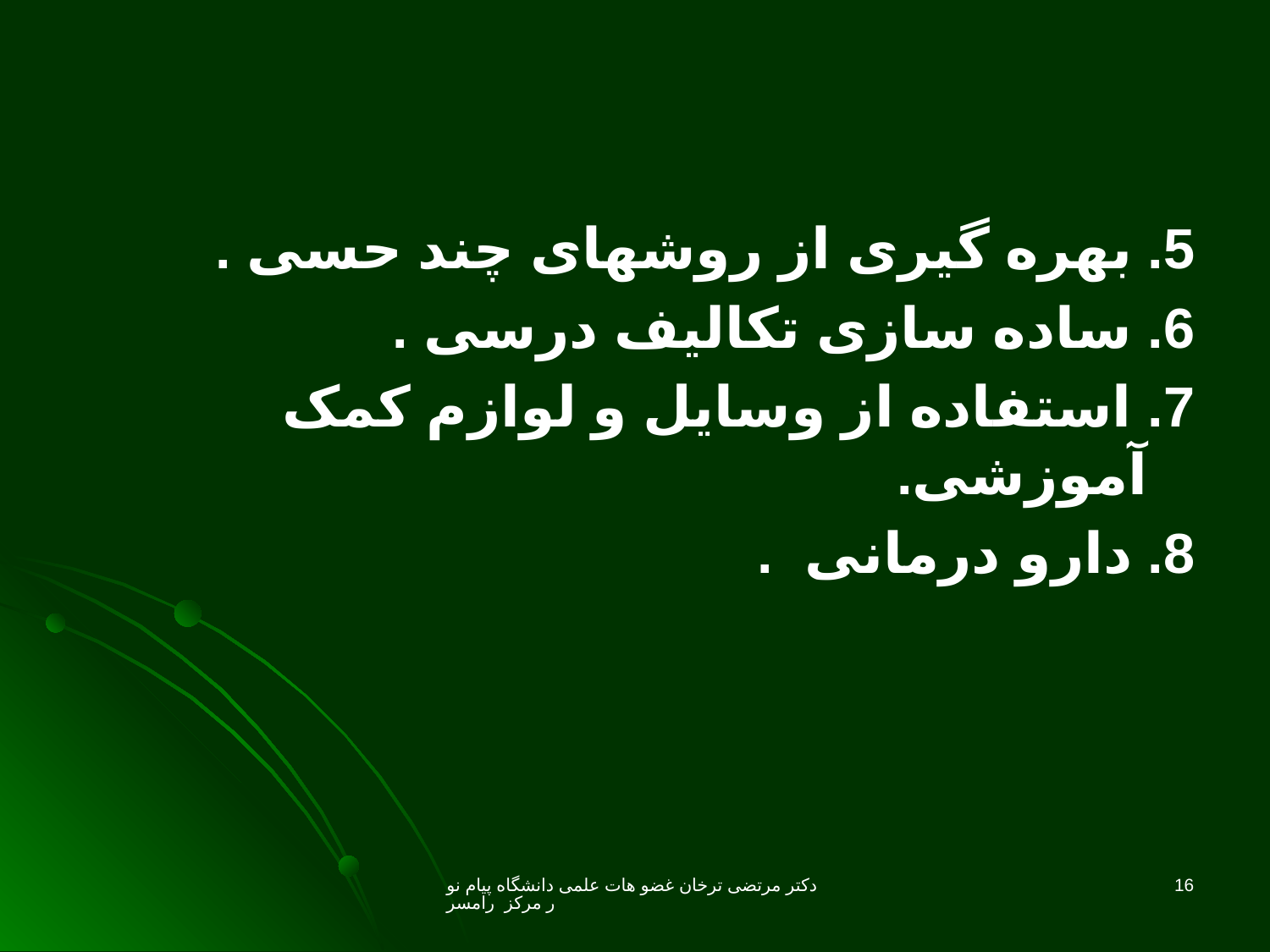

5. بهره گیری از روشهای چند حسی .
6. ساده سازی تکالیف درسی .
7. استفاده از وسایل و لوازم کمک آموزشی.
8. دارو درمانی  .

دکتر مرتضی ترخان غضو هات علمی دانشگاه پیام نور مرکز رامسر
16